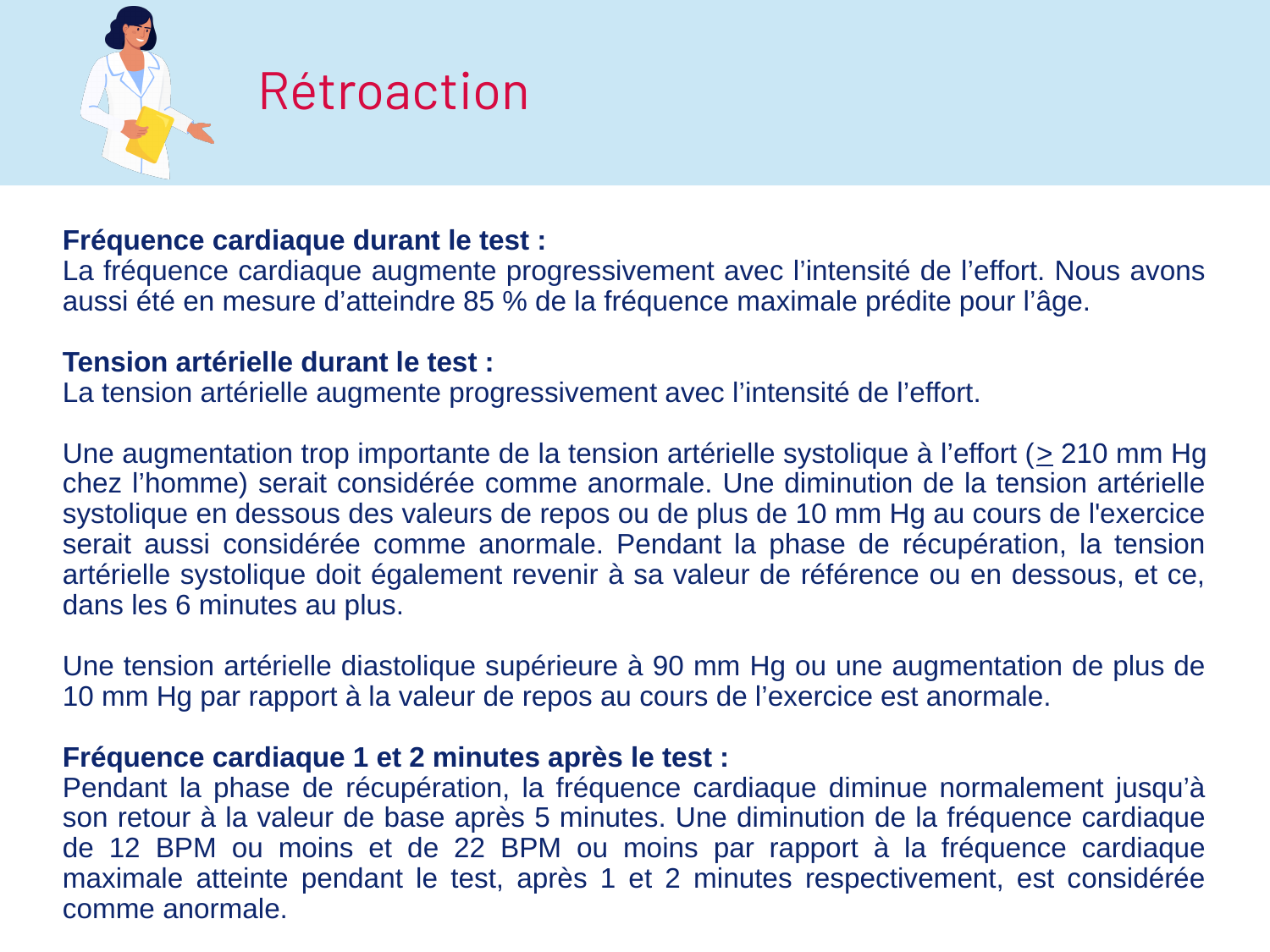

Fréquence cardiaque durant le test :
La fréquence cardiaque augmente progressivement avec l’intensité de l’effort. Nous avons aussi été en mesure d’atteindre 85 % de la fréquence maximale prédite pour l’âge.

Tension artérielle durant le test :
La tension artérielle augmente progressivement avec l’intensité de l’effort.

Une augmentation trop importante de la tension artérielle systolique à l’effort (> 210 mm Hg chez l’homme) serait considérée comme anormale. Une diminution de la tension artérielle systolique en dessous des valeurs de repos ou de plus de 10 mm Hg au cours de l'exercice serait aussi considérée comme anormale. Pendant la phase de récupération, la tension artérielle systolique doit également revenir à sa valeur de référence ou en dessous, et ce, dans les 6 minutes au plus.

Une tension artérielle diastolique supérieure à 90 mm Hg ou une augmentation de plus de 10 mm Hg par rapport à la valeur de repos au cours de l’exercice est anormale.

Fréquence cardiaque 1 et 2 minutes après le test :
Pendant la phase de récupération, la fréquence cardiaque diminue normalement jusqu’à son retour à la valeur de base après 5 minutes. Une diminution de la fréquence cardiaque de 12 BPM ou moins et de 22 BPM ou moins par rapport à la fréquence cardiaque maximale atteinte pendant le test, après 1 et 2 minutes respectivement, est considérée comme anormale.